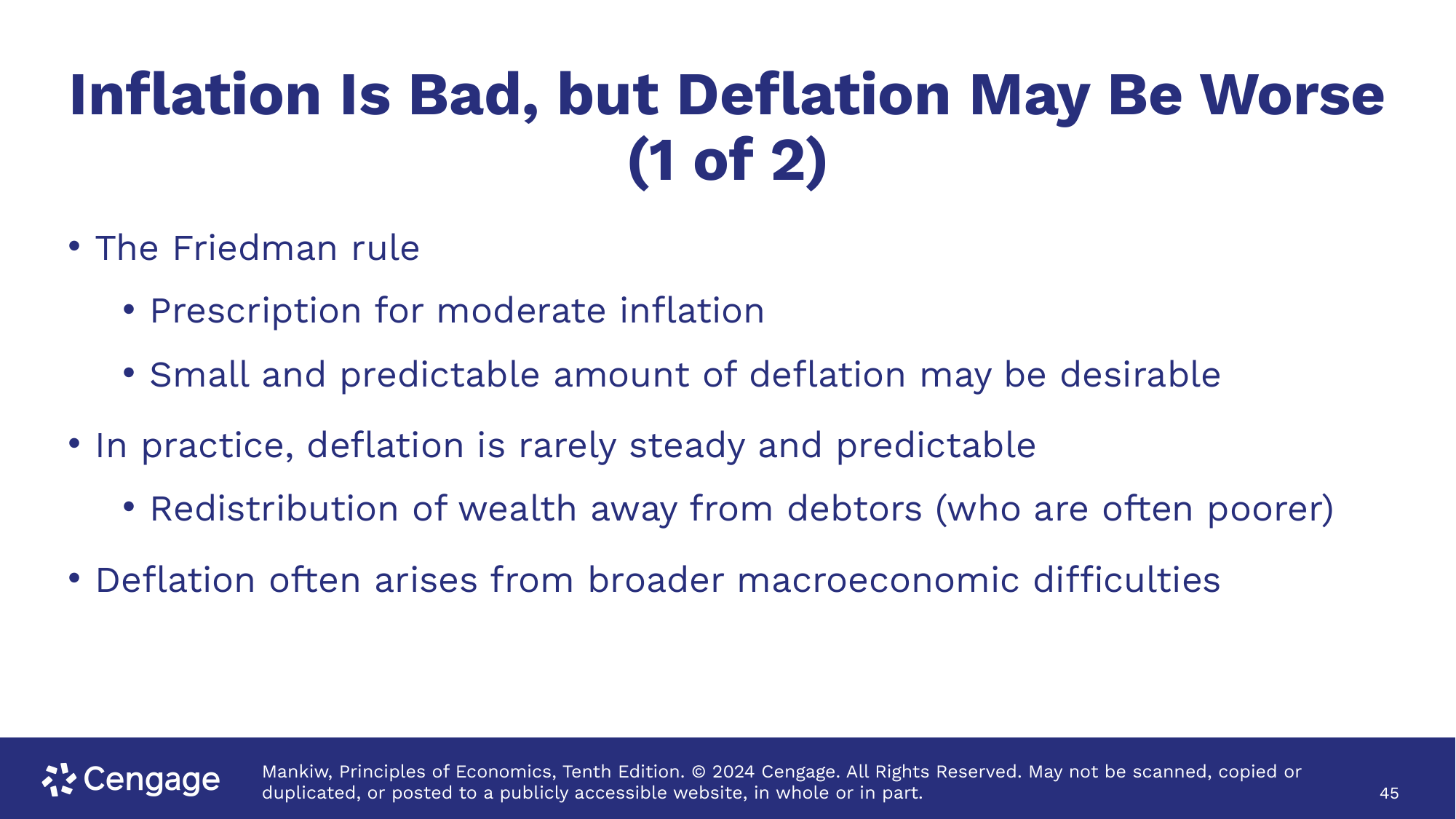

# Inflation Is Bad, but Deflation May Be Worse (1 of 2)
The Friedman rule
Prescription for moderate inflation
Small and predictable amount of deflation may be desirable
In practice, deflation is rarely steady and predictable
Redistribution of wealth away from debtors (who are often poorer)
Deflation often arises from broader macroeconomic difficulties